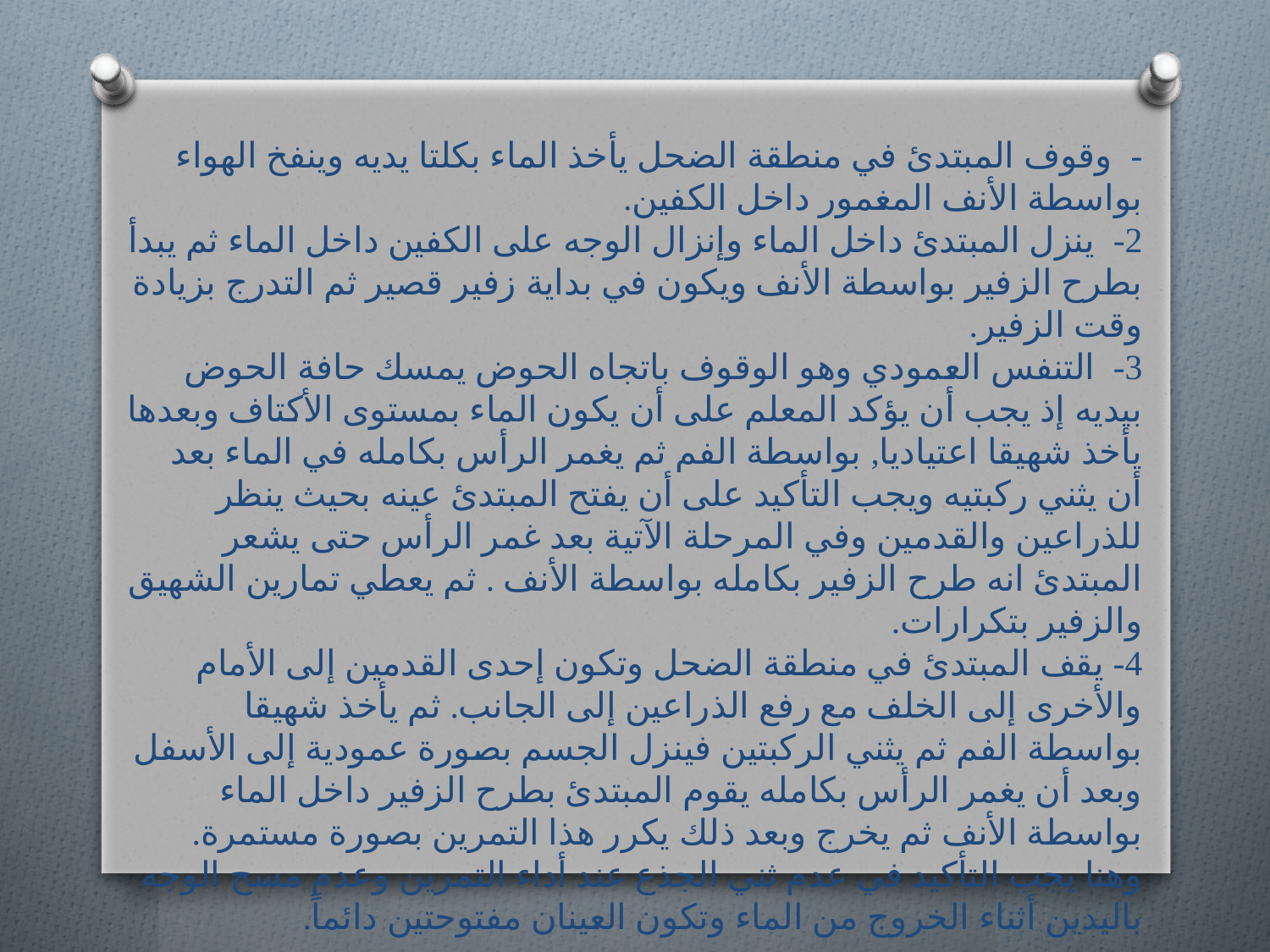

-  وقوف المبتدئ في منطقة الضحل يأخذ الماء بكلتا يديه وينفخ الهواء بواسطة الأنف المغمور داخل الكفين.
2-  ينزل المبتدئ داخل الماء وإنزال الوجه على الكفين داخل الماء ثم يبدأ بطرح الزفير بواسطة الأنف ويكون في بداية زفير قصير ثم التدرج بزيادة وقت الزفير.
3-  التنفس العمودي وهو الوقوف باتجاه الحوض يمسك حافة الحوض بيديه إذ يجب أن يؤكد المعلم على أن يكون الماء بمستوى الأكتاف وبعدها يأخذ شهيقا اعتياديا, بواسطة الفم ثم يغمر الرأس بكامله في الماء بعد أن يثني ركبتيه ويجب التأكيد على أن يفتح المبتدئ عينه بحيث ينظر للذراعين والقدمين وفي المرحلة الآتية بعد غمر الرأس حتى يشعر المبتدئ انه طرح الزفير بكامله بواسطة الأنف . ثم يعطي تمارين الشهيق والزفير بتكرارات.
4- يقف المبتدئ في منطقة الضحل وتكون إحدى القدمين إلى الأمام والأخرى إلى الخلف مع رفع الذراعين إلى الجانب. ثم يأخذ شهيقا بواسطة الفم ثم يثني الركبتين فينزل الجسم بصورة عمودية إلى الأسفل وبعد أن يغمر الرأس بكامله يقوم المبتدئ بطرح الزفير داخل الماء بواسطة الأنف ثم يخرج وبعد ذلك يكرر هذا التمرين بصورة مستمرة. وهنا يجب التأكيد في عدم ثني الجذع عند أداء التمرين وعدم مسح الوجه باليدين أثناء الخروج من الماء وتكون العينان مفتوحتين دائماً.